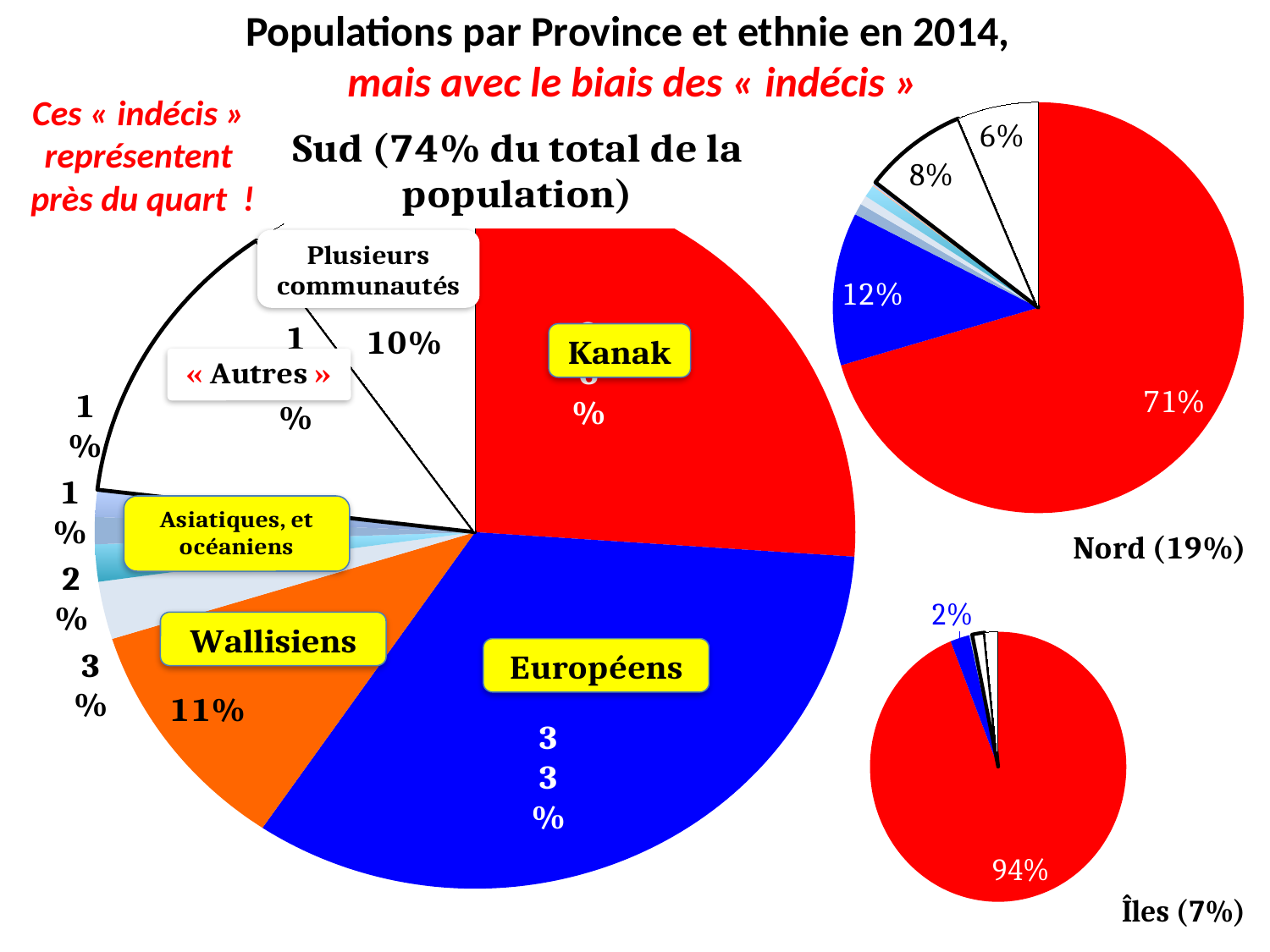

# Populations par Province et ethnie en 2014, mais avec le biais des « indécis »

### Chart: Nord (19%)

| Category | Nord |
|---|---|
| Kanak | 0.704696258442767 |
| Européenne | 0.120347812308119 |
| Wallisienne, Futunienne | 0.00903202804682393 |
| Tahitienne | 0.00722958385326916 |
| Indonésienne | 0.00956681918117535 |
| Vietnamienne | 0.00106958226870283 |
| Ni-Vanuatu | 0.00245607780220651 |
| Autres hors plusieurs Communautés | 0.0819616931091172 |
| Plusieurs communautés | 0.0636401449878186 |
Ces « indécis »
représentent
près du quart  !

### Chart: Sud (74% du total de la population)

| Category | Sud |
|---|---|
| Kanak | 0.260967182210488 |
| Européenne | 0.333418340558947 |
| Wallisienne, Futunienne | 0.107224114049694 |
| Tahitienne | 0.0261372216638414 |
| Indonésienne | 0.0168164293964987 |
| Vietnamienne | 0.0122460409134776 |
| Ni-Vanuatu | 0.0121860358130441 |
| Autres hors plusieurs Communautés | 0.133566353140017 |
| Plusieurs communautés | 0.0974382822539916 |

### Chart: Îles (7%)

| Category | Iles |
|---|---|
| Kanak | 0.939552932174673 |
| Européenne | 0.0243209269279117 |
| Wallisienne, Futunienne | 0.0014756517461879 |
| Tahitienne | 0.000874460294037274 |
| Indonésienne | 0.000710498988905285 |
| Vietnamienne | 0.000163961305131989 |
| Ni-Vanuatu | 0.000382576378641307 |
| Autres hors plusieurs Communautés | 0.0156856315242936 |
| Plusieurs communautés | 0.0168333606602175 |